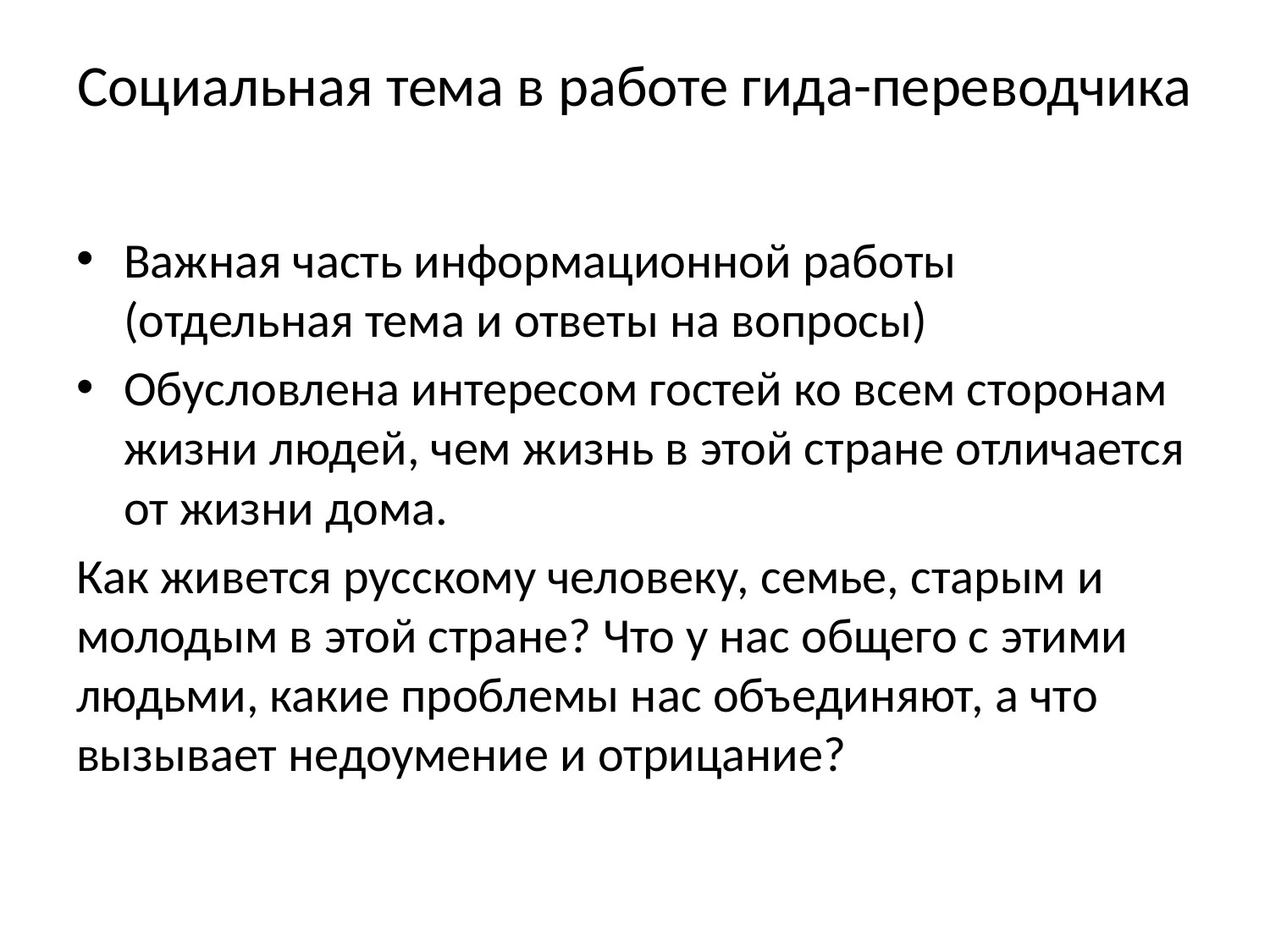

# Социальная тема в работе гида-переводчика
Важная часть информационной работы (отдельная тема и ответы на вопросы)
Обусловлена интересом гостей ко всем сторонам жизни людей, чем жизнь в этой стране отличается от жизни дома.
Как живется русскому человеку, семье, старым и молодым в этой стране? Что у нас общего с этими людьми, какие проблемы нас объединяют, а что вызывает недоумение и отрицание?